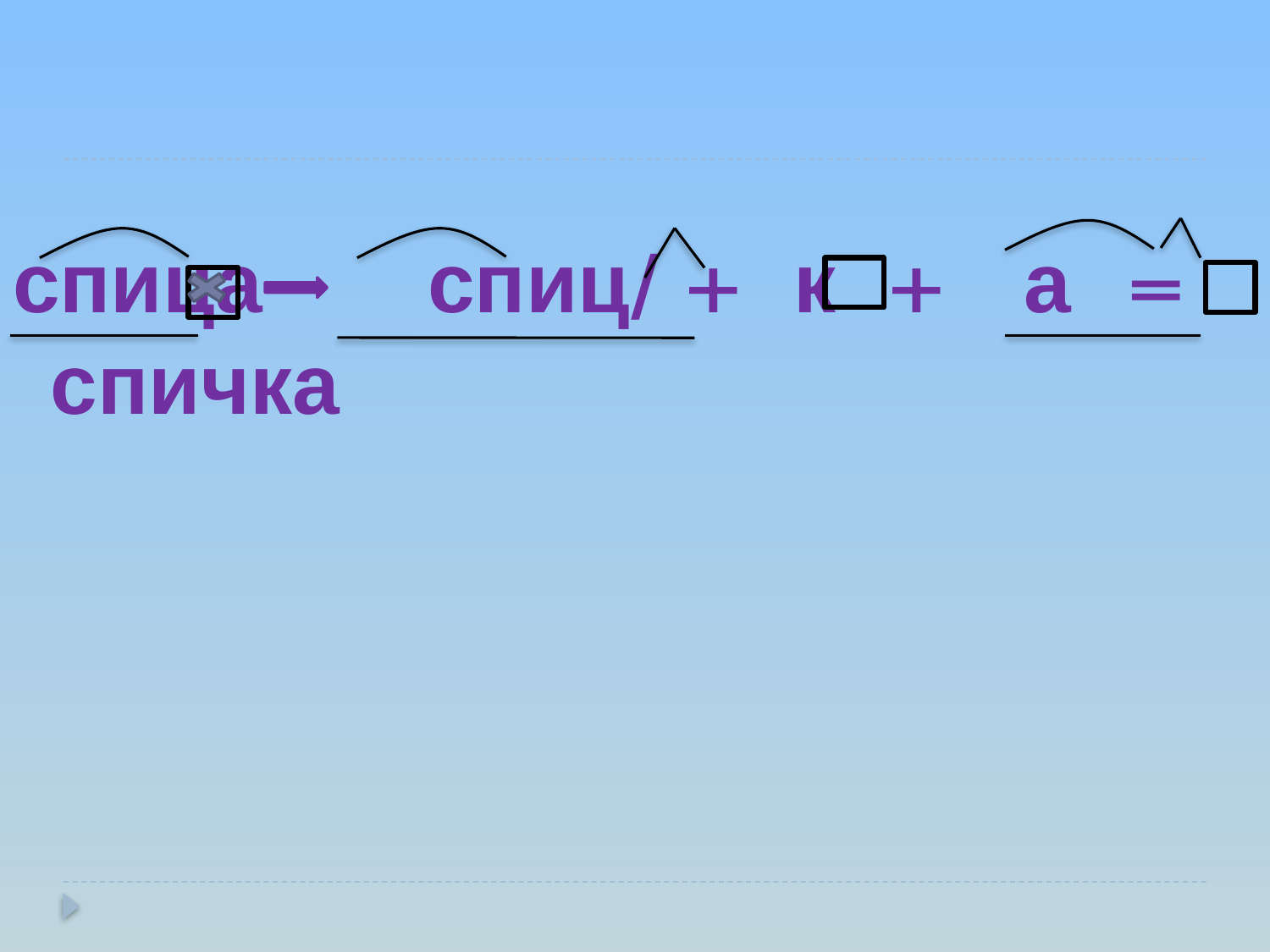

#

спица      спиц/ +  к  +   а  =  спичка